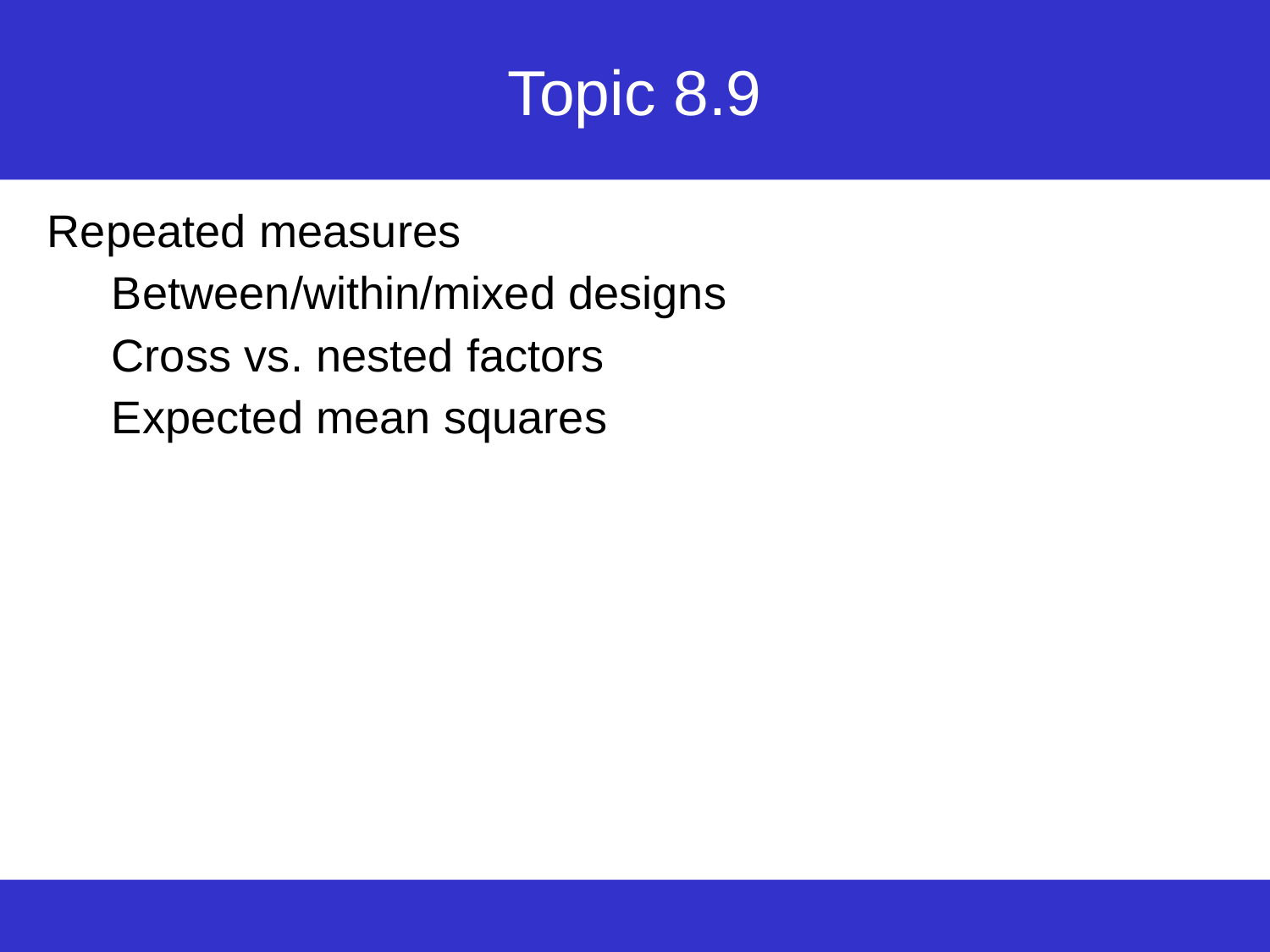

# Topic 8.9
Repeated measures
Between/within/mixed designs
Cross vs. nested factors
Expected mean squares